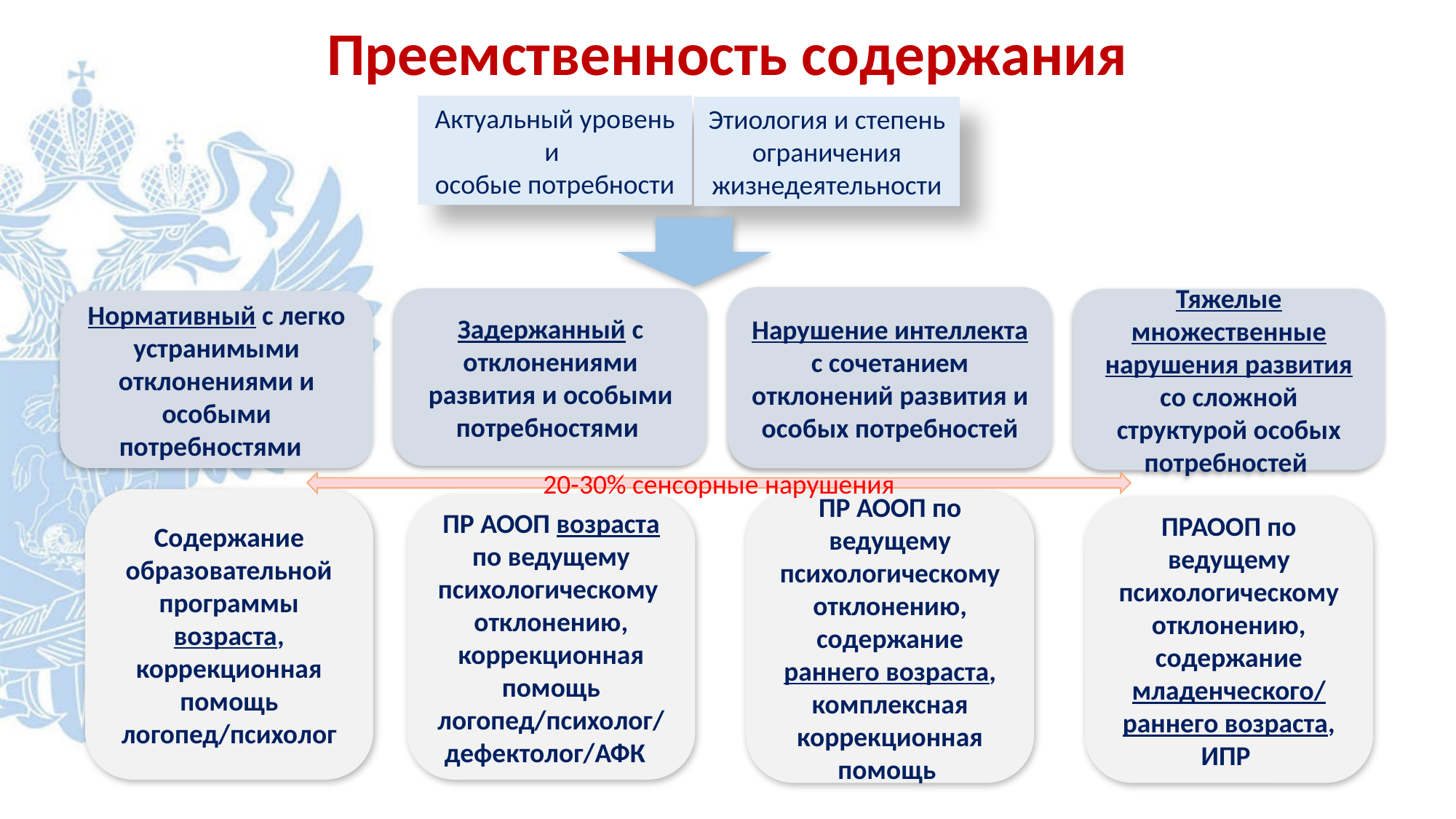

# Преемственность содержания
Актуальный уровень и
особые потребности
Этиология и степень ограничения жизнедеятельности

Нарушение интеллекта с сочетанием отклонений развития и особых потребностей
Задержанный с отклонениями развития и особыми потребностями
Тяжелые множественные нарушения развития со сложной структурой особых потребностей
Нормативный с легко устранимыми отклонениями и особыми потребностями
20-30% сенсорные нарушения
Содержание образовательной программы возраста, коррекционная помощь логопед/психолог
ПР АООП по ведущему психологическому отклонению, содержание раннего возраста, комплексная коррекционная помощь
ПР АООП возраста по ведущему психологическому  отклонению, коррекционная помощь логопед/психолог/дефектолог/АФК
ПРАООП по ведущему психологическому отклонению, содержание младенческого/
раннего возраста, ИПР